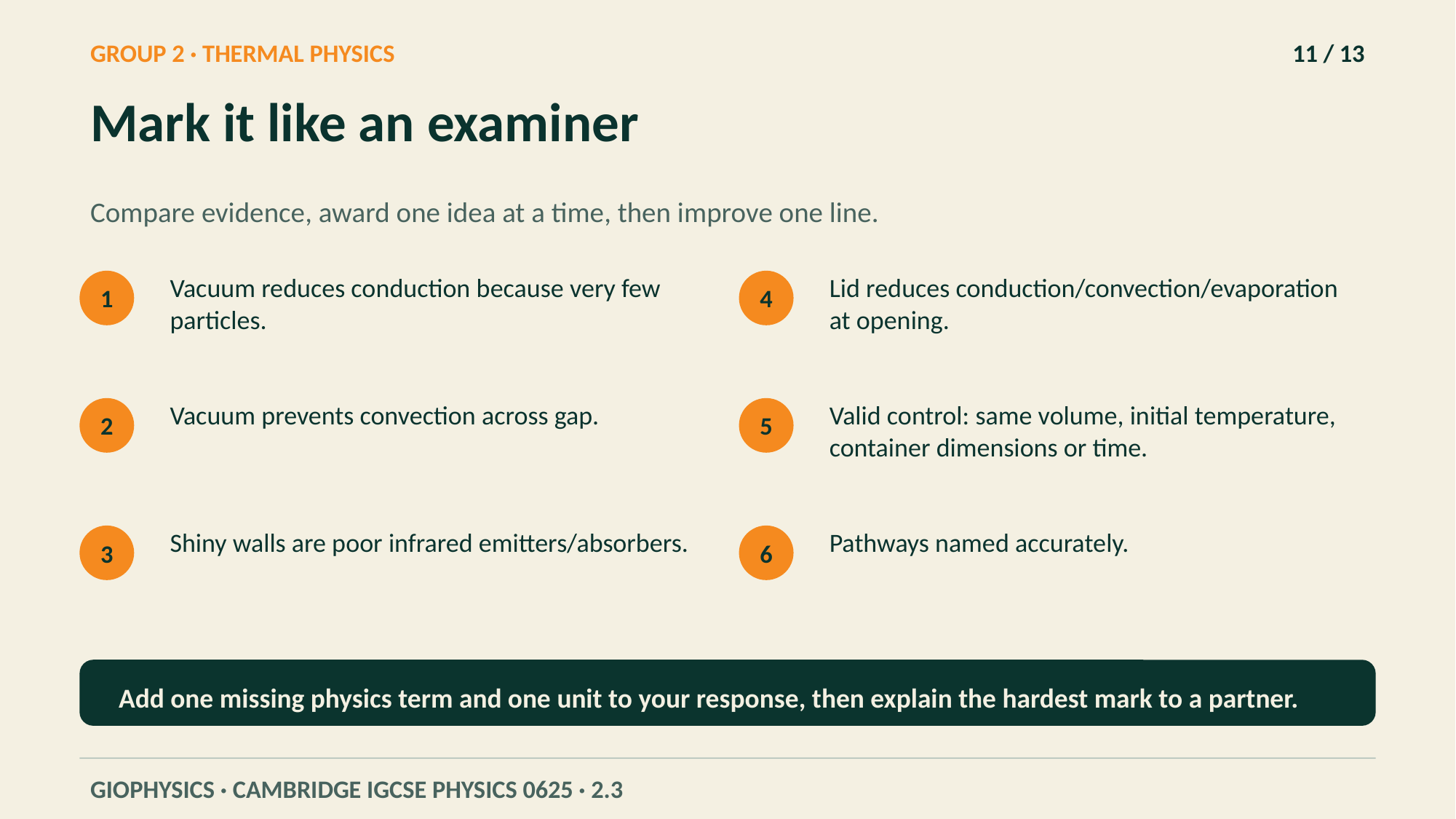

GROUP 2 · THERMAL PHYSICS
11 / 13
Mark it like an examiner
Compare evidence, award one idea at a time, then improve one line.
Vacuum reduces conduction because very few particles.
Lid reduces conduction/convection/evaporation at opening.

1
4
Vacuum prevents convection across gap.
Valid control: same volume, initial temperature, container dimensions or time.

2
5
Shiny walls are poor infrared emitters/absorbers.
Pathways named accurately.

3
6

Add one missing physics term and one unit to your response, then explain the hardest mark to a partner.

GIOPHYSICS · CAMBRIDGE IGCSE PHYSICS 0625 · 2.3